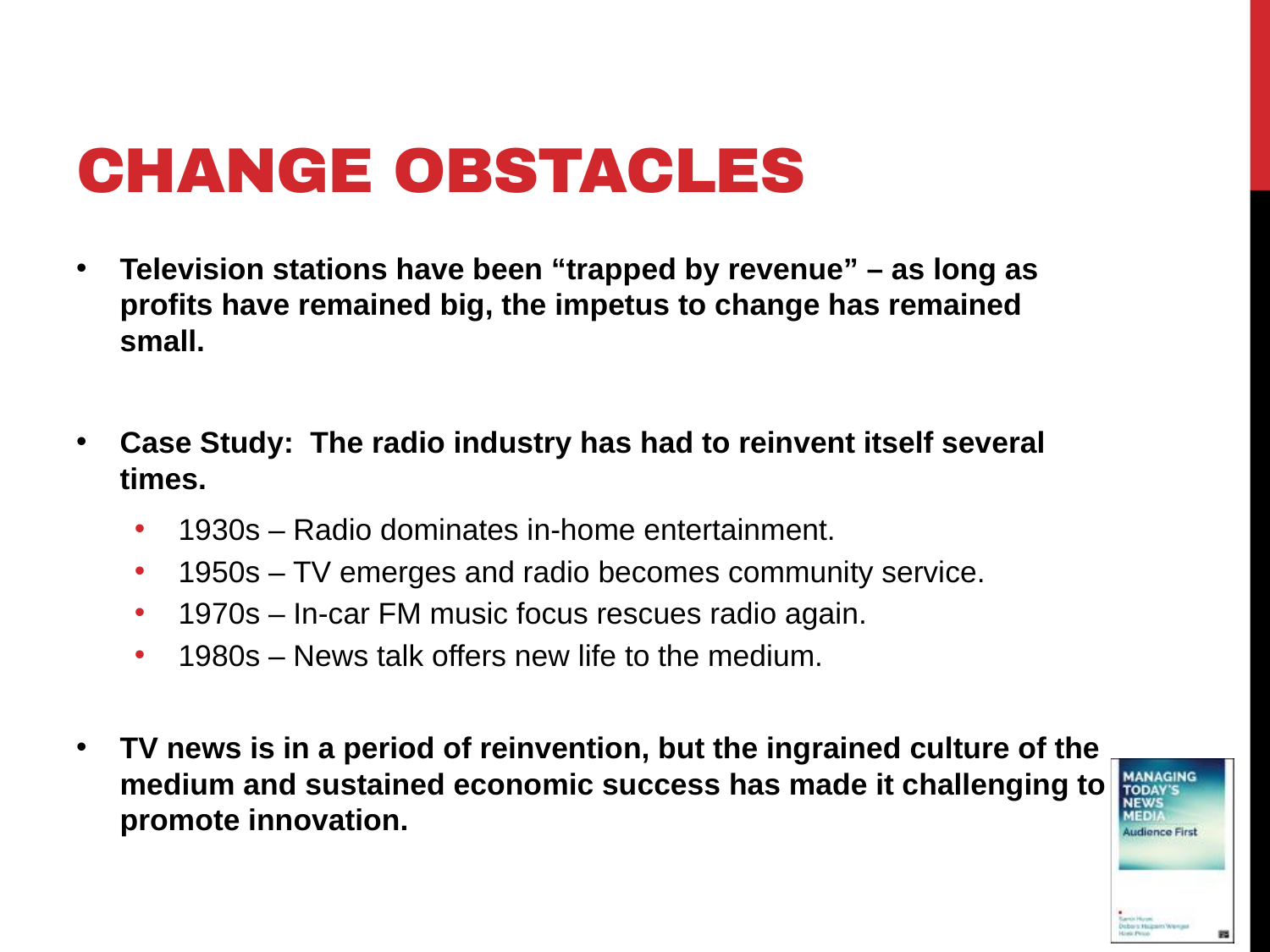

# Change obstacles
Television stations have been “trapped by revenue” – as long as profits have remained big, the impetus to change has remained small.

Case Study:  The radio industry has had to reinvent itself several times.
1930s – Radio dominates in-home entertainment.
1950s – TV emerges and radio becomes community service.
1970s – In-car FM music focus rescues radio again.
1980s – News talk offers new life to the medium.

TV news is in a period of reinvention, but the ingrained culture of the medium and sustained economic success has made it challenging to promote innovation.